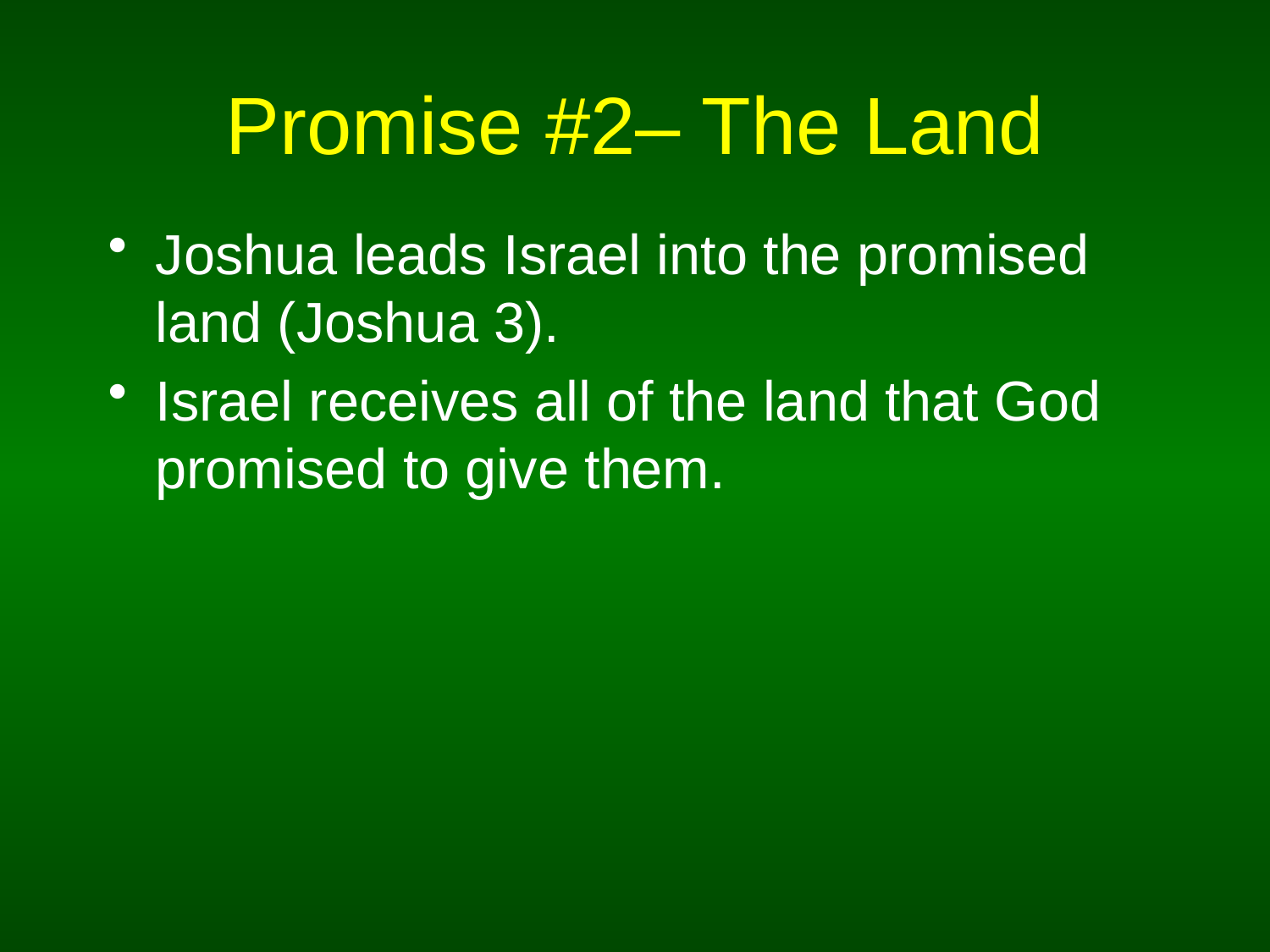

# Promise #2– The Land
Joshua leads Israel into the promised land (Joshua 3).
Israel receives all of the land that God promised to give them.